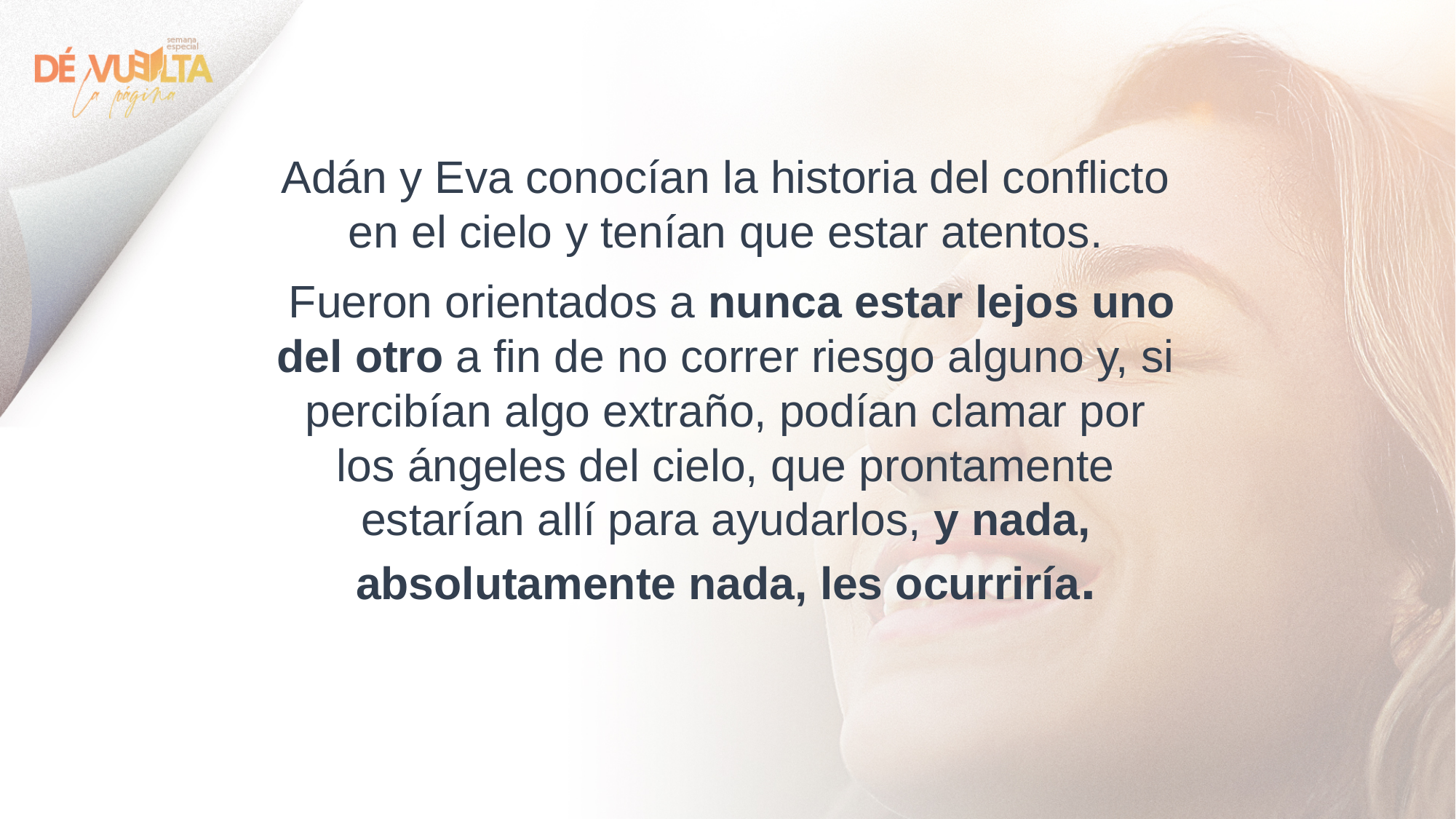

Adán y Eva conocían la historia del conflicto en el cielo y tenían que estar atentos.
 Fueron orientados a nunca estar lejos uno del otro a fin de no correr riesgo alguno y, si percibían algo extraño, podían clamar por los ángeles del cielo, que prontamente estarían allí para ayudarlos, y nada, absolutamente nada, les ocurriría.